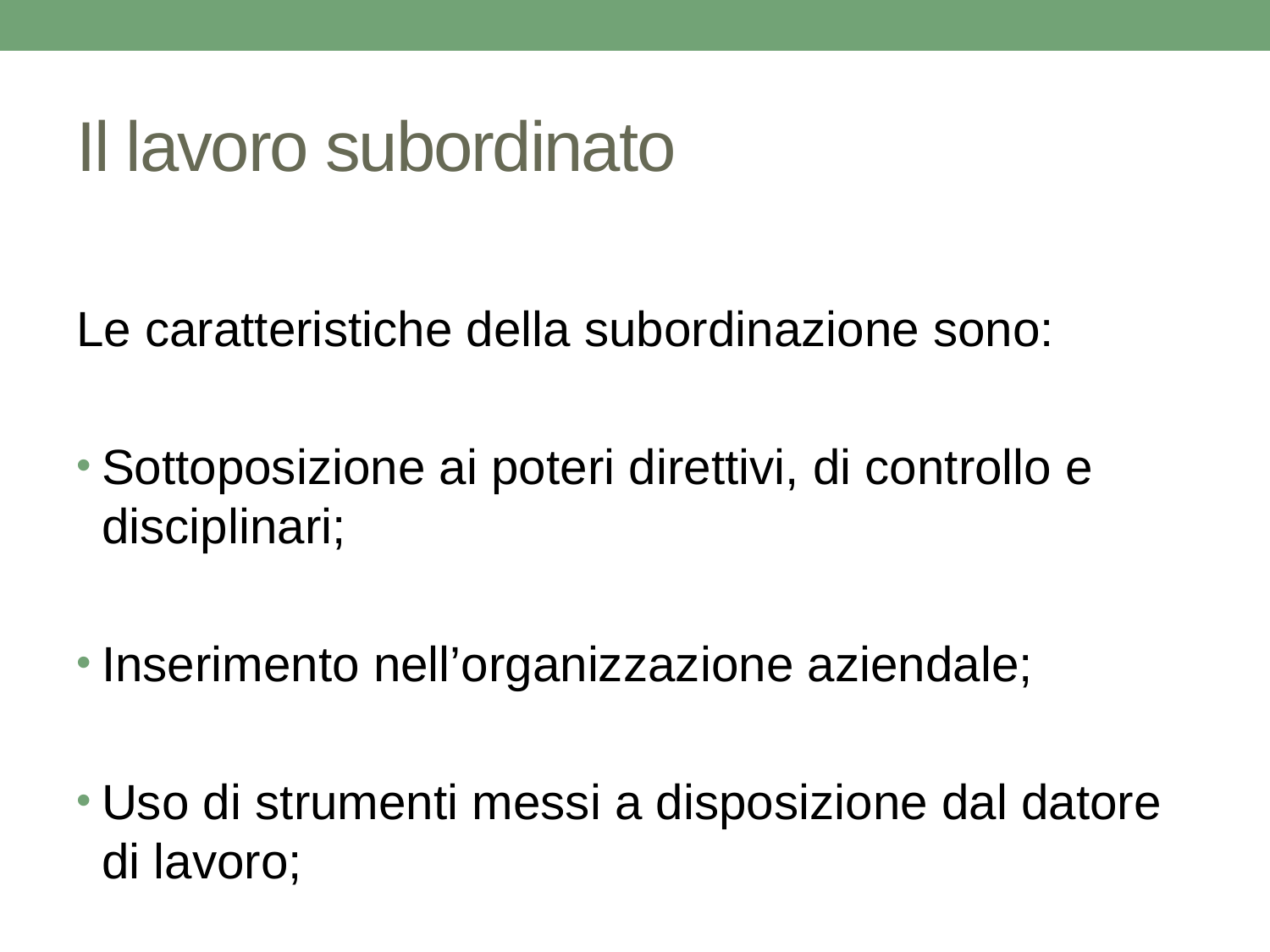

# Il lavoro subordinato

Le caratteristiche della subordinazione sono:

Sottoposizione ai poteri direttivi, di controllo e disciplinari;

Inserimento nell’organizzazione aziendale;

Uso di strumenti messi a disposizione dal datore di lavoro;